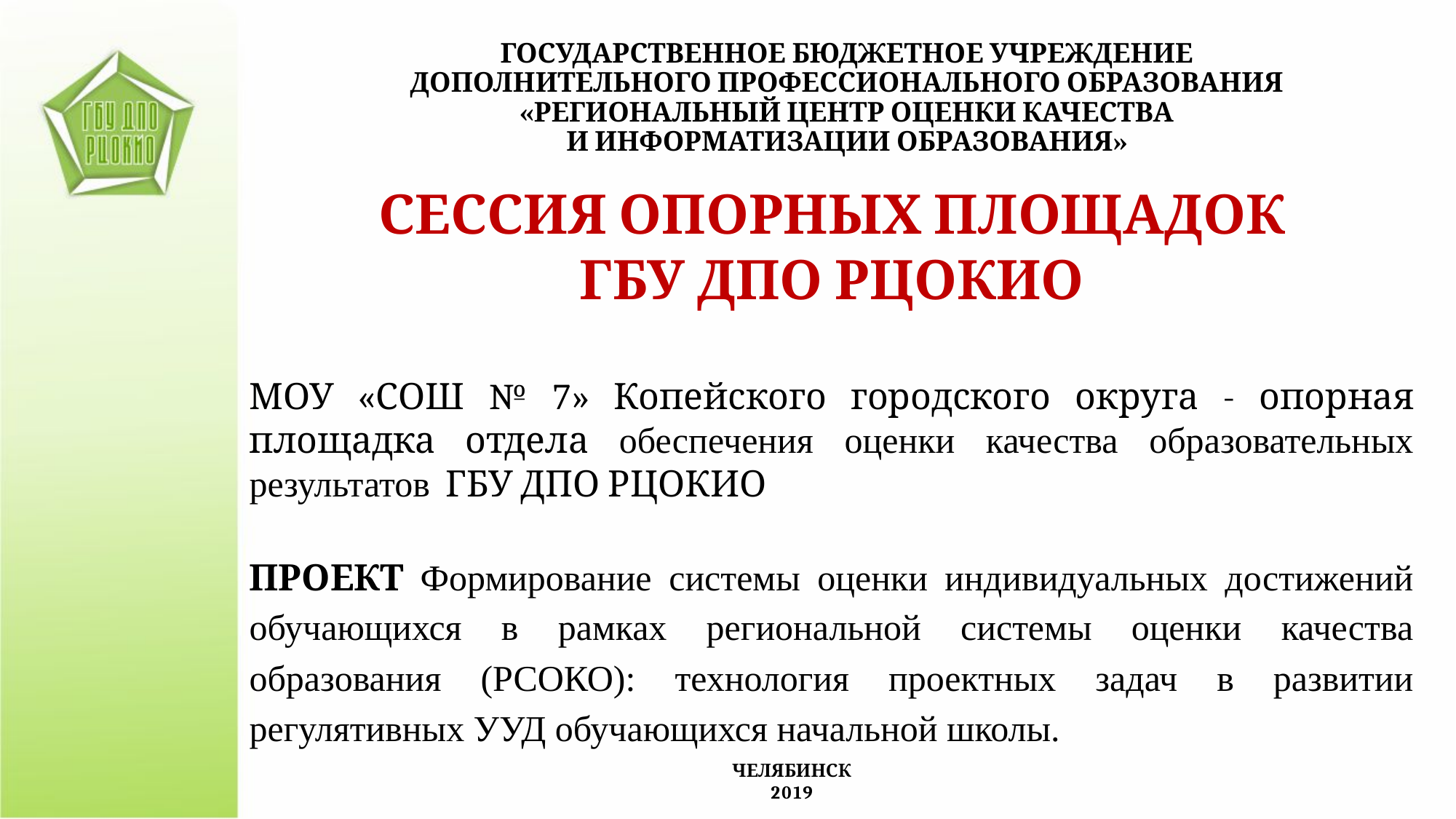

ГОСУДАРСТВЕННОЕ БЮДЖЕТНОЕ УЧРЕЖДЕНИЕ
ДОПОЛНИТЕЛЬНОГО ПРОФЕССИОНАЛЬНОГО ОБРАЗОВАНИЯ
«РЕГИОНАЛЬНЫЙ ЦЕНТР ОЦЕНКИ КАЧЕСТВА
И ИНФОРМАТИЗАЦИИ ОБРАЗОВАНИЯ»
СЕССИЯ ОПОРНЫХ ПЛОЩАДОК
ГБУ ДПО РЦОКИО
МОУ «СОШ № 7» Копейского городского округа - опорная площадка отдела обеспечения оценки качества образовательных результатов  ГБУ ДПО РЦОКИО

ПРОЕКТ Формирование системы оценки индивидуальных достижений обучающихся в рамках региональной системы оценки качества образования (РСОКО): технология проектных задач в развитии регулятивных УУД обучающихся начальной школы.
ЧЕЛЯБИНСК
2019